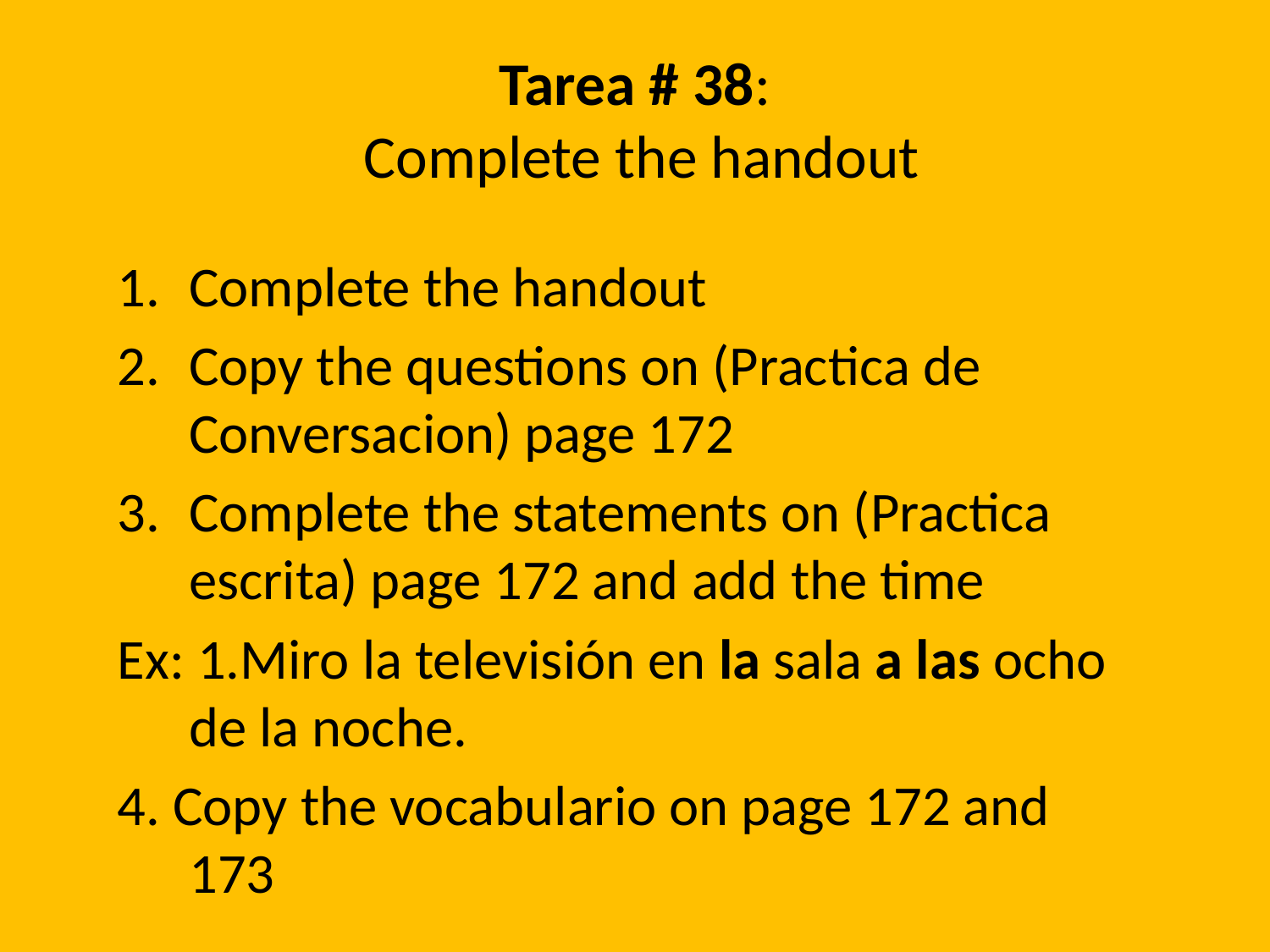

# Tarea # 38: Complete the handout
Complete the handout
Copy the questions on (Practica de Conversacion) page 172
Complete the statements on (Practica escrita) page 172 and add the time
Ex: 1.Miro la televisión en la sala a las ocho de la noche.
4. Copy the vocabulario on page 172 and 173